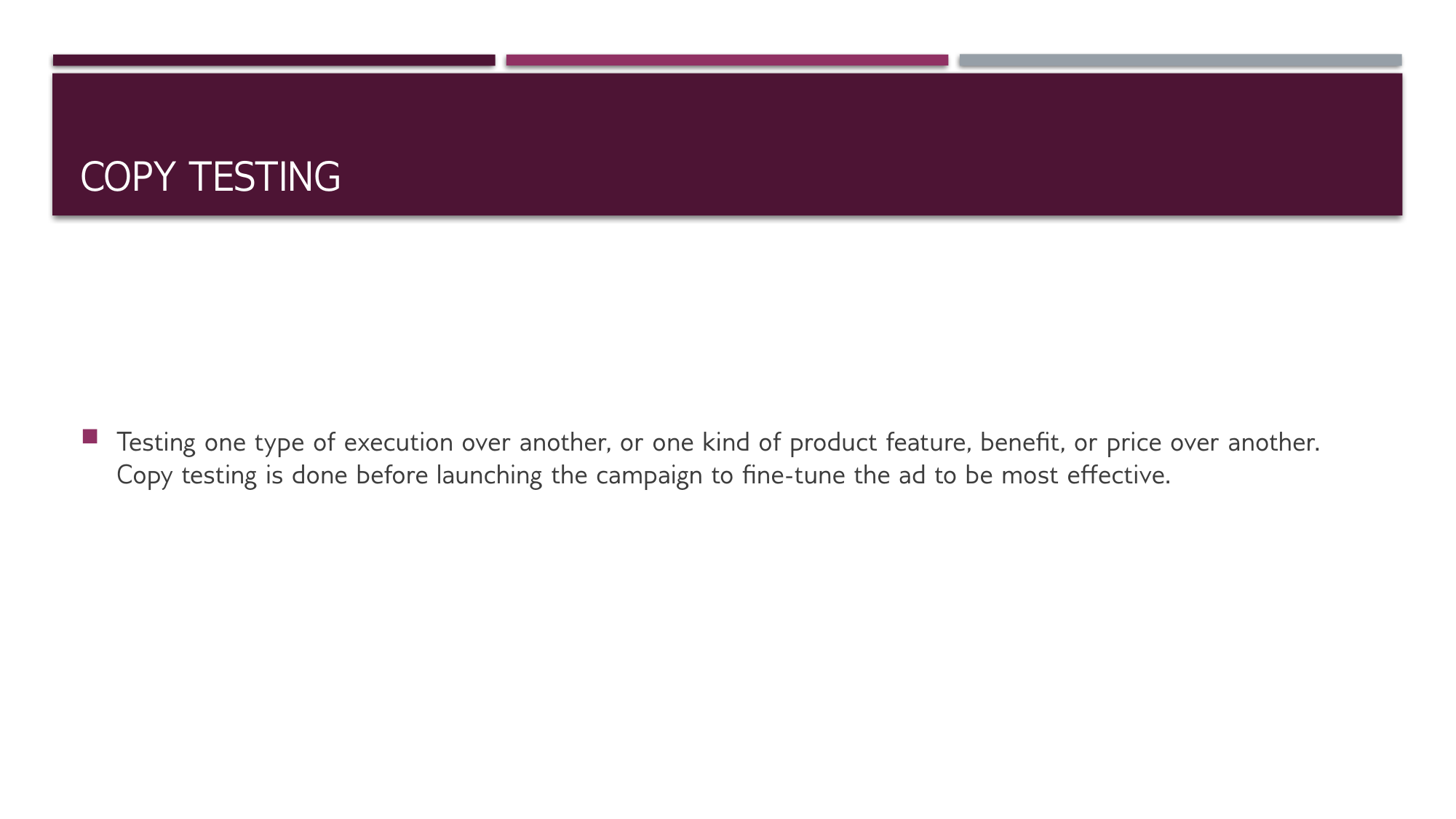

# Copy testing
Testing one type of execution over another, or one kind of product feature, benefit, or price over another. Copy testing is done before launching the campaign to fine-tune the ad to be most effective.